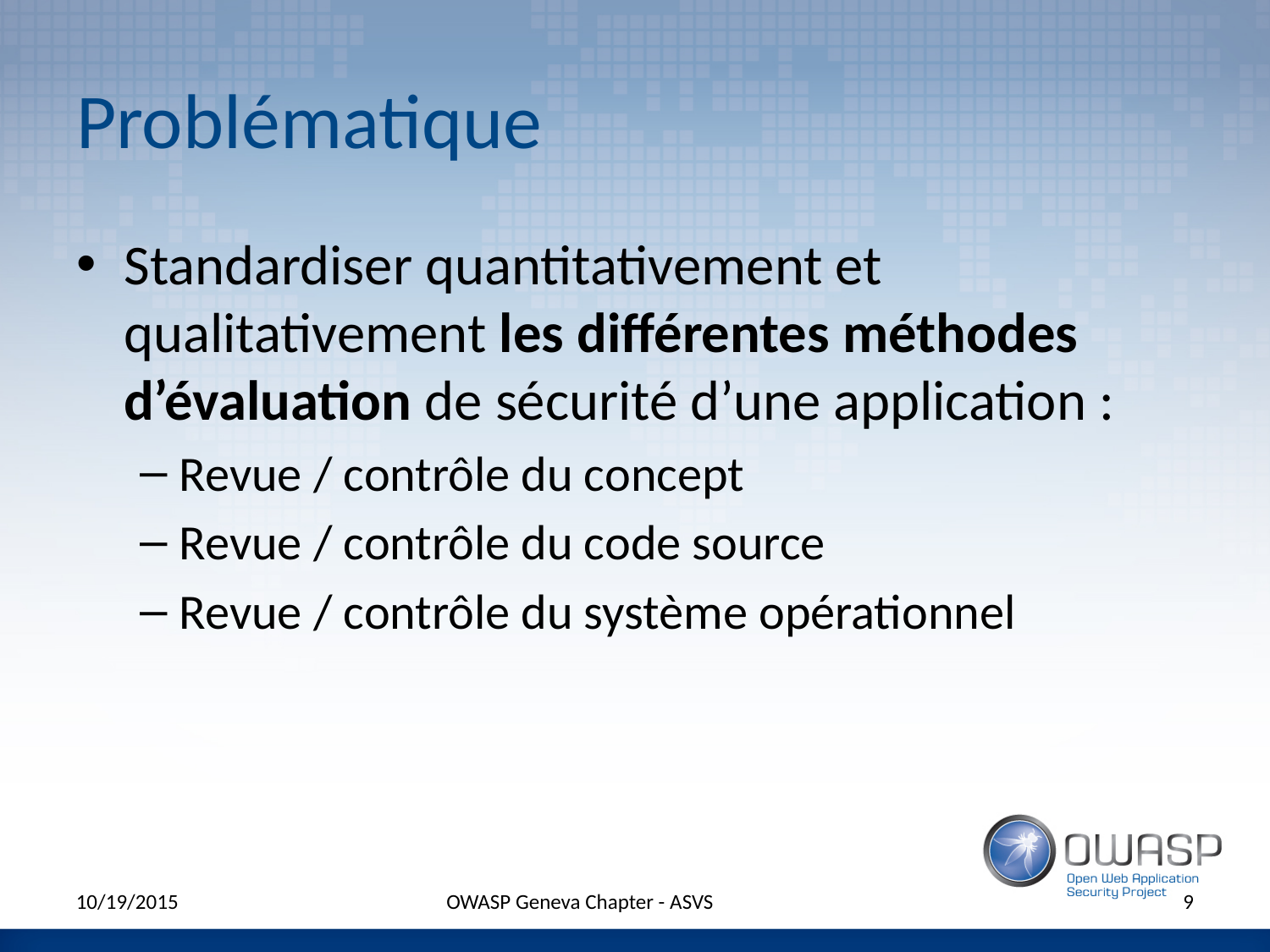

# Problématique
Standardiser quantitativement et qualitativement les différentes méthodes d’évaluation de sécurité d’une application :
Revue / contrôle du concept
Revue / contrôle du code source
Revue / contrôle du système opérationnel
10/19/2015
OWASP Geneva Chapter - ASVS
9